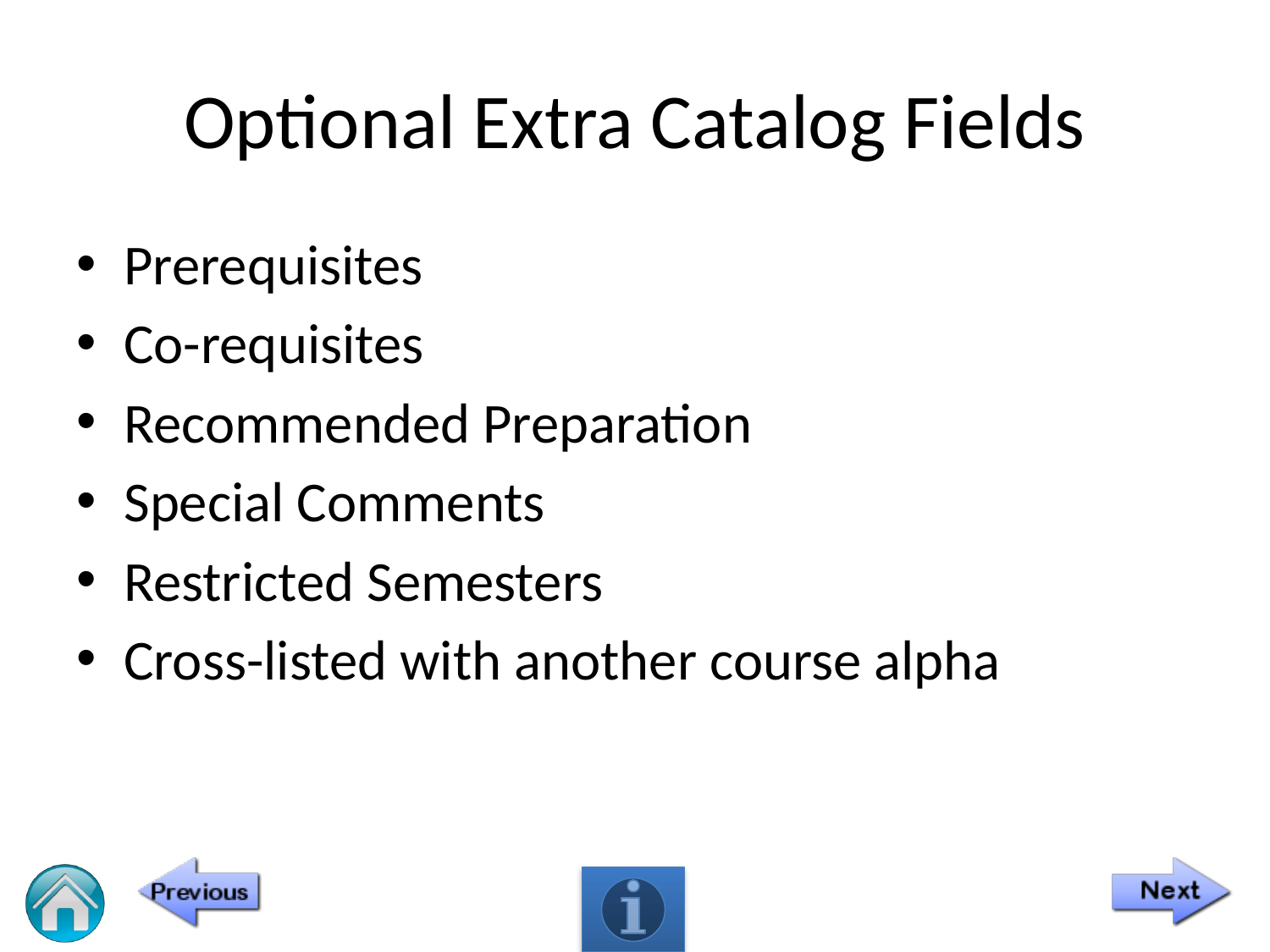

# Optional Extra Catalog Fields
Prerequisites
Co-requisites
Recommended Preparation
Special Comments
Restricted Semesters
Cross-listed with another course alpha